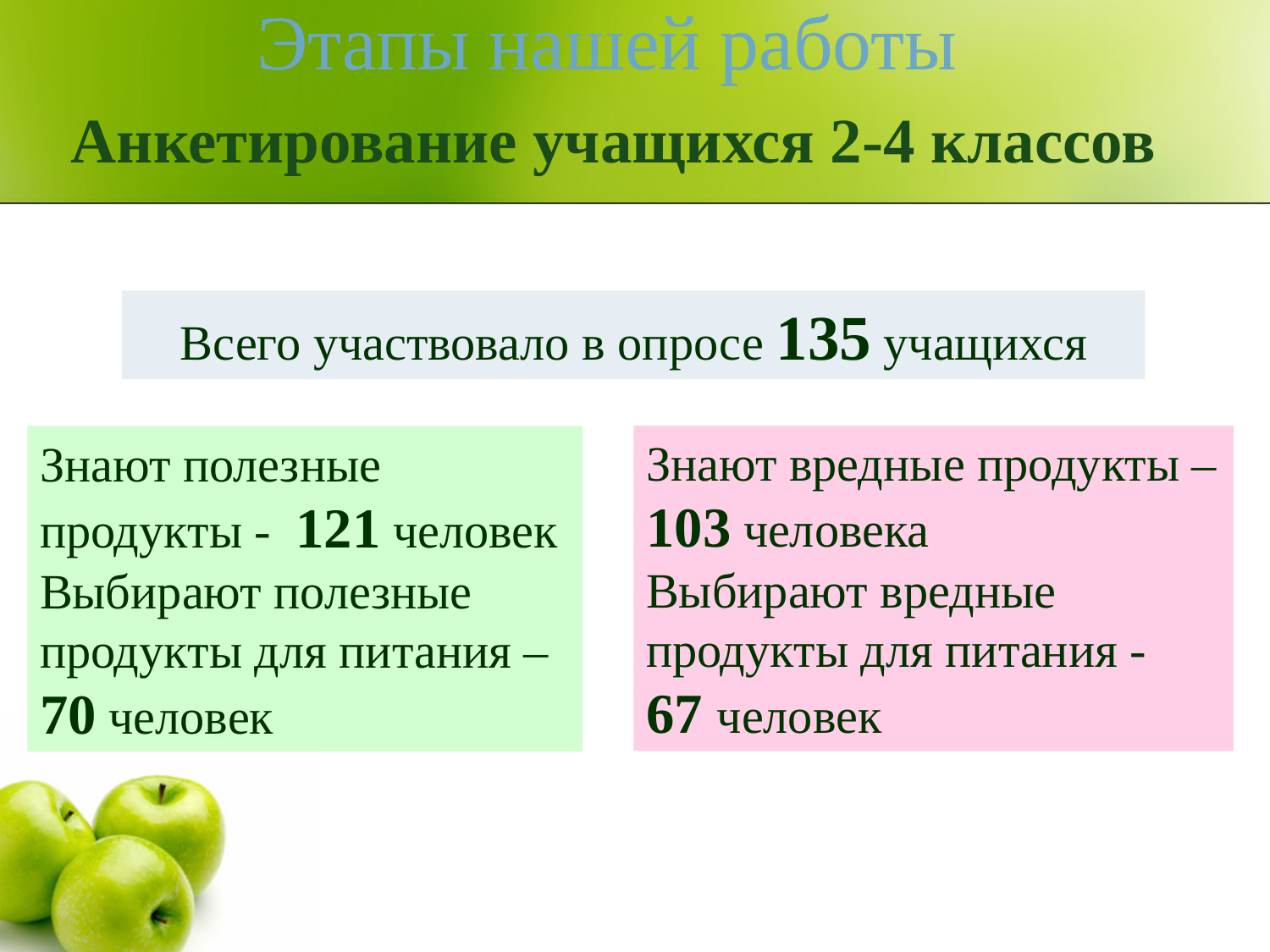

Этапы нашей работы
Анкетирование учащихся 2-4 классов
Всего участвовало в опросе 135 учащихся
Знают вредные продукты – 103 человека
Выбирают вредные продукты для питания -
67 человек
Знают полезные продукты -  121 человек
Выбирают полезные продукты для питания –
70 человек